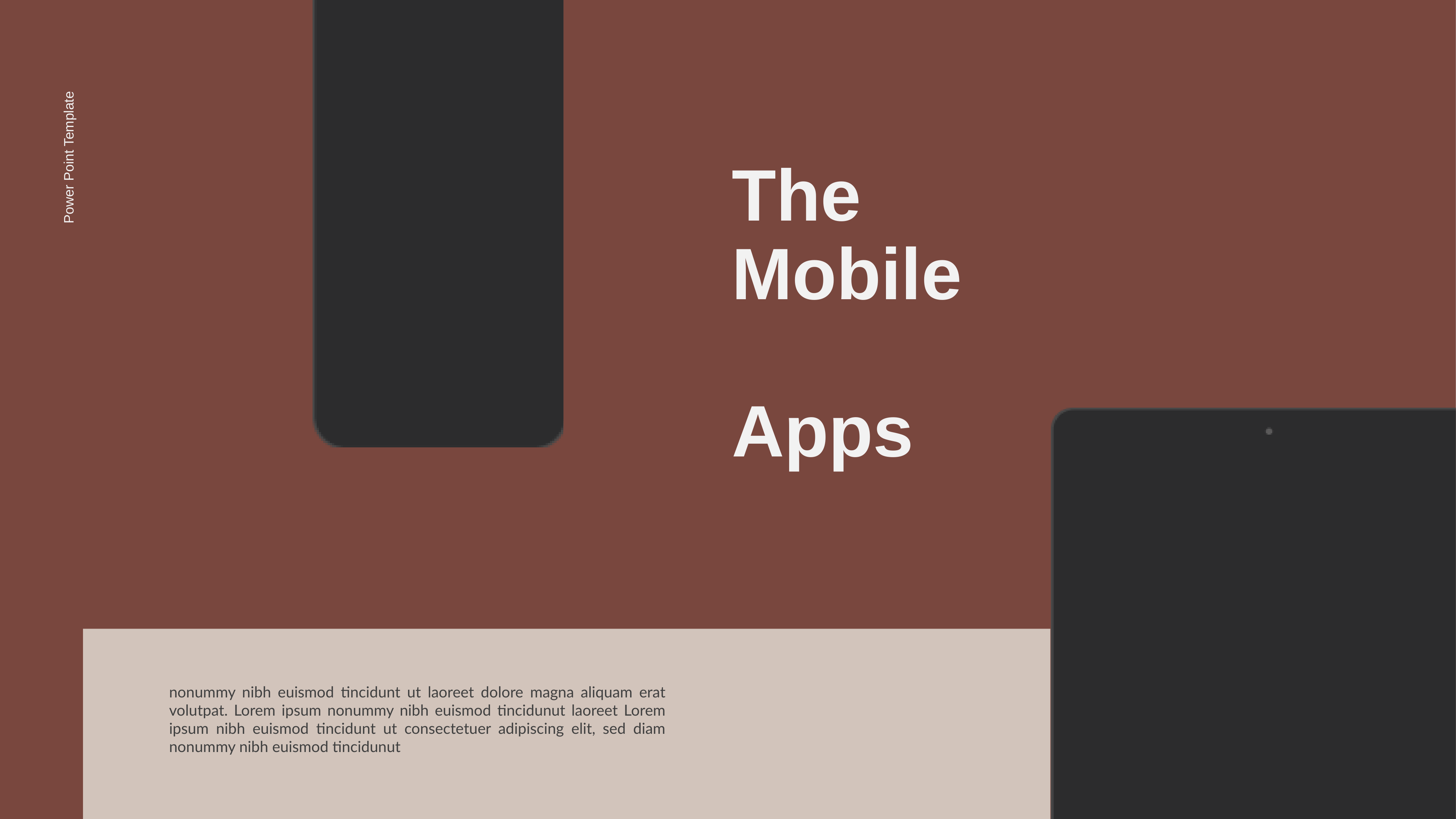

Power Point Template

The
Mobile
Apps

nonummy nibh euismod tincidunt ut laoreet dolore magna aliquam erat volutpat. Lorem ipsum nonummy nibh euismod tincidunut laoreet Lorem ipsum nibh euismod tincidunt ut consectetuer adipiscing elit, sed diam nonummy nibh euismod tincidunut